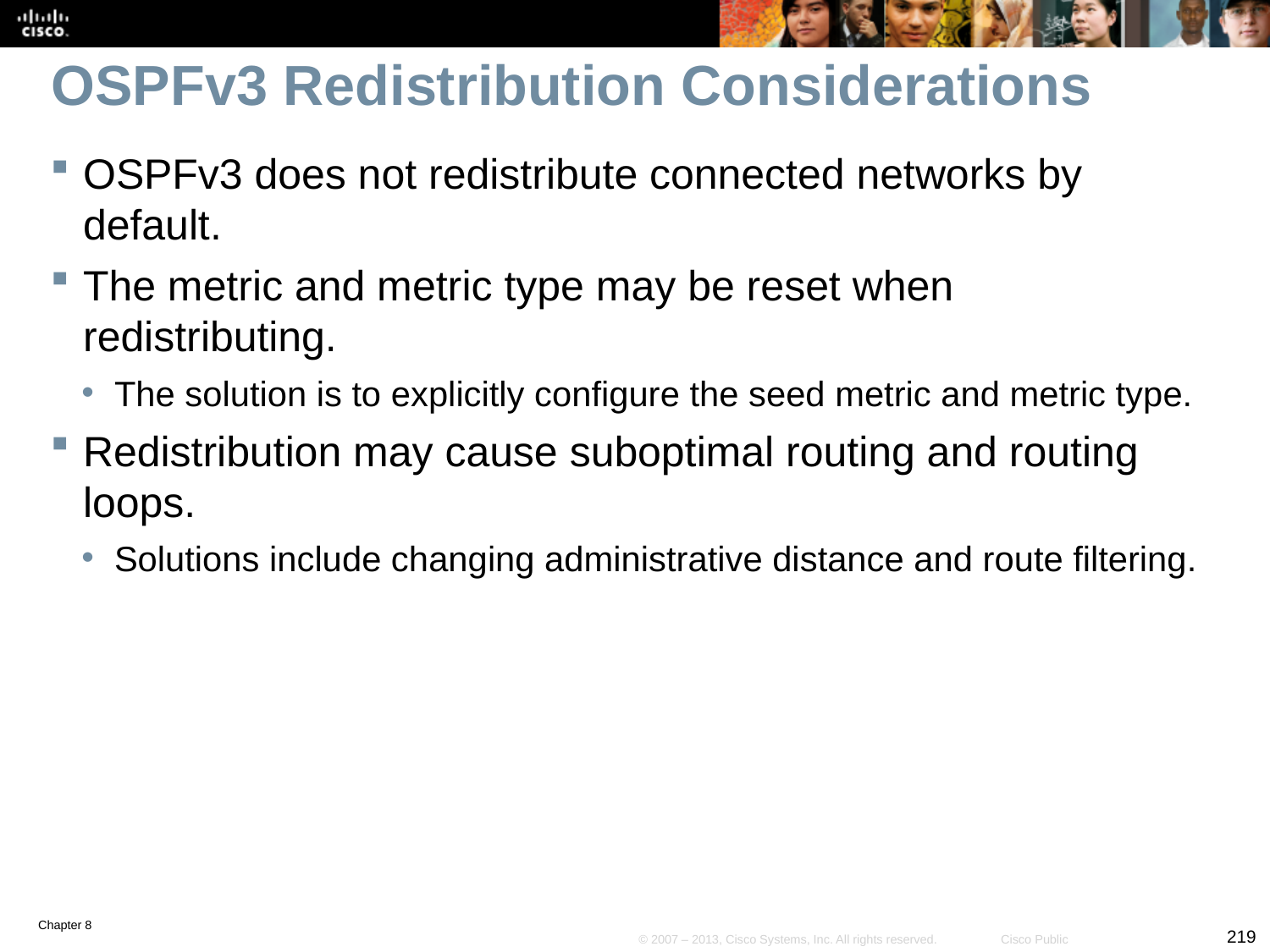

# OSPFv3 Redistribution Considerations
OSPFv3 does not redistribute connected networks by default.
The metric and metric type may be reset when redistributing.
The solution is to explicitly configure the seed metric and metric type.
Redistribution may cause suboptimal routing and routing loops.
Solutions include changing administrative distance and route filtering.